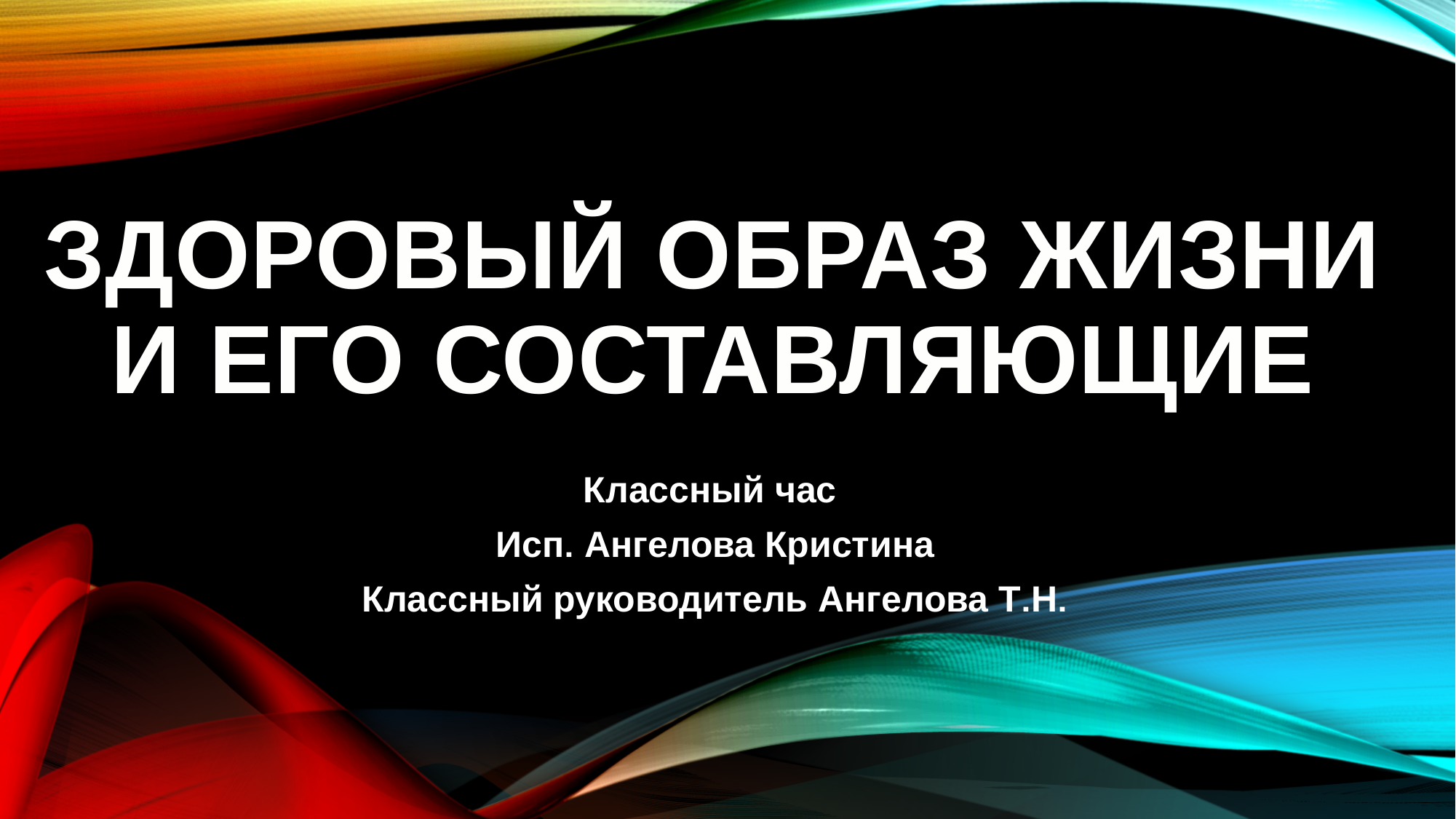

# ЗДОРОВЫЙ ОБРАЗ ЖИЗНИ И ЕГО СОСТАВЛЯЮЩИЕ
Классный час
Исп. Ангелова Кристина
Классный руководитель Ангелова Т.Н.